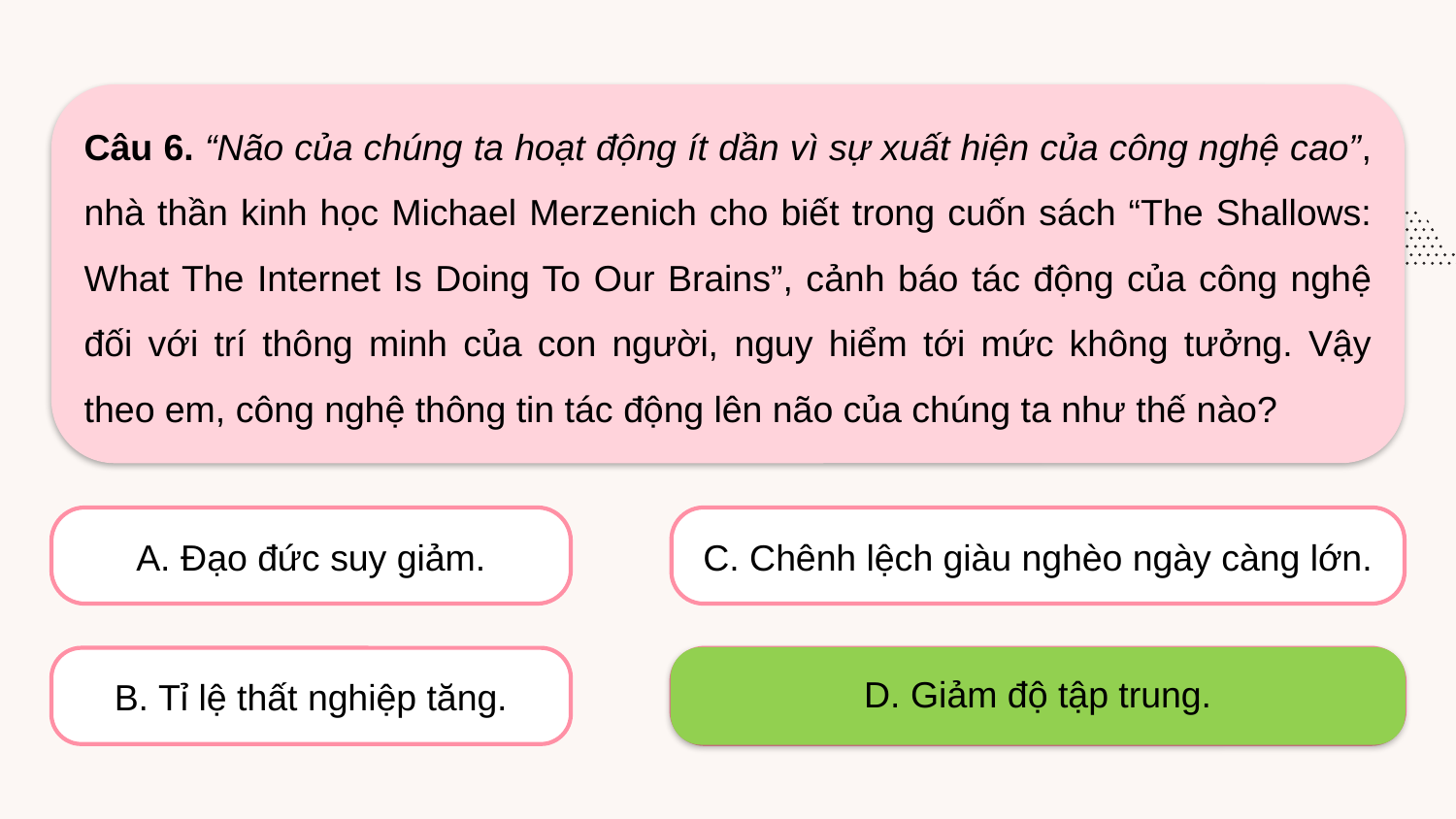

Câu 6. “Não của chúng ta hoạt động ít dần vì sự xuất hiện của công nghệ cao”, nhà thần kinh học Michael Merzenich cho biết trong cuốn sách “The Shallows: What The Internet Is Doing To Our Brains”, cảnh báo tác động của công nghệ đối với trí thông minh của con người, nguy hiểm tới mức không tưởng. Vậy theo em, công nghệ thông tin tác động lên não của chúng ta như thế nào?
A. Đạo đức suy giảm.
C. Chênh lệch giàu nghèo ngày càng lớn.
D. Giảm độ tập trung.
B. Tỉ lệ thất nghiệp tăng.
D. Giảm độ tập trung.